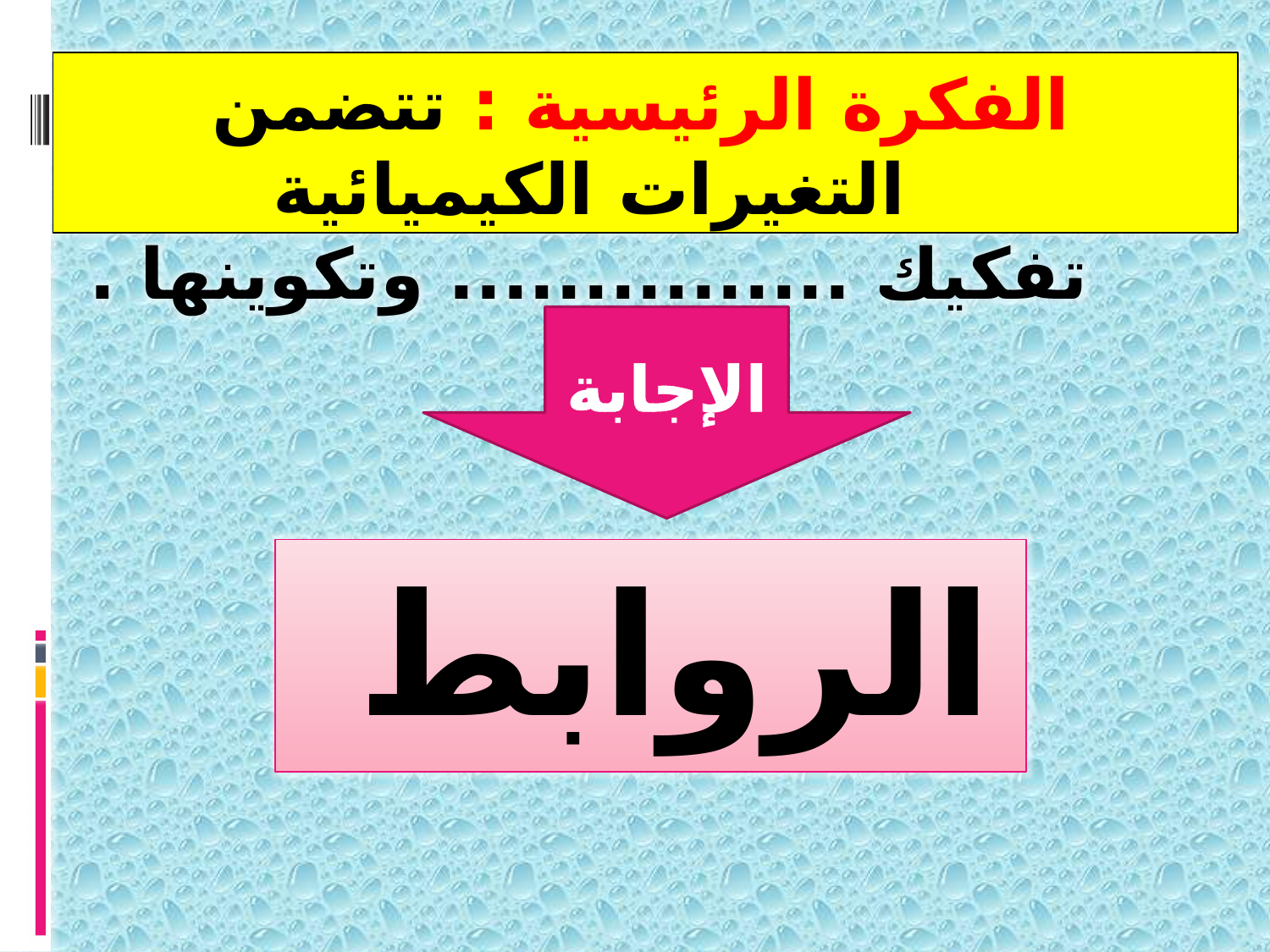

الفكرة الرئيسية : تتضمن التغيرات الكيميائية تفكيك ............... وتكوينها .
الإجابة
الروابط